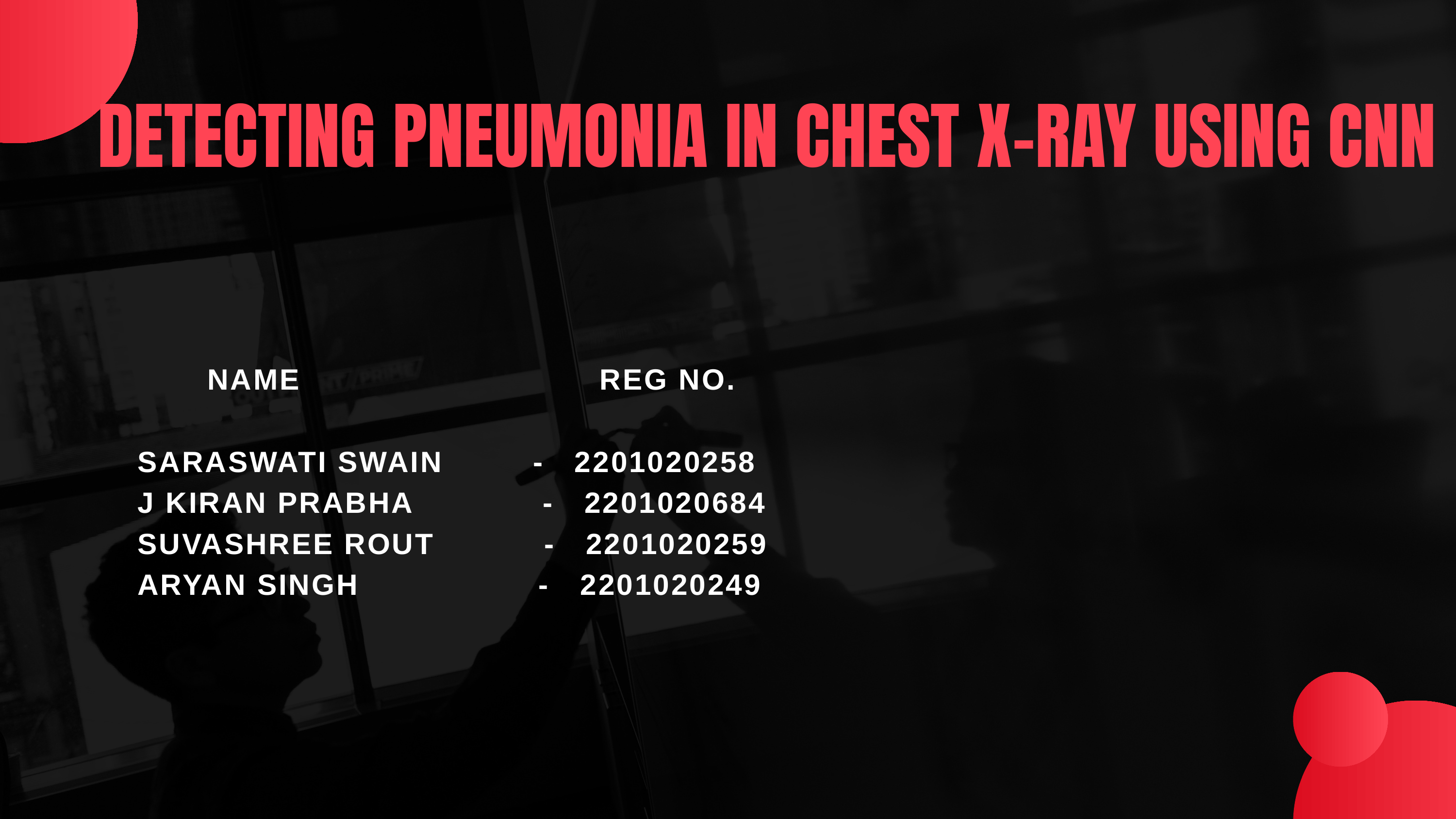

DETECTING PNEUMONIA IN CHEST X-RAY USING CNN
       NAME                              REG NO.

SARASWATI SWAIN         -   2201020258
J KIRAN PRABHA             -   2201020684
SUVASHREE ROUT           -   2201020259
ARYAN SINGH                  -   2201020249